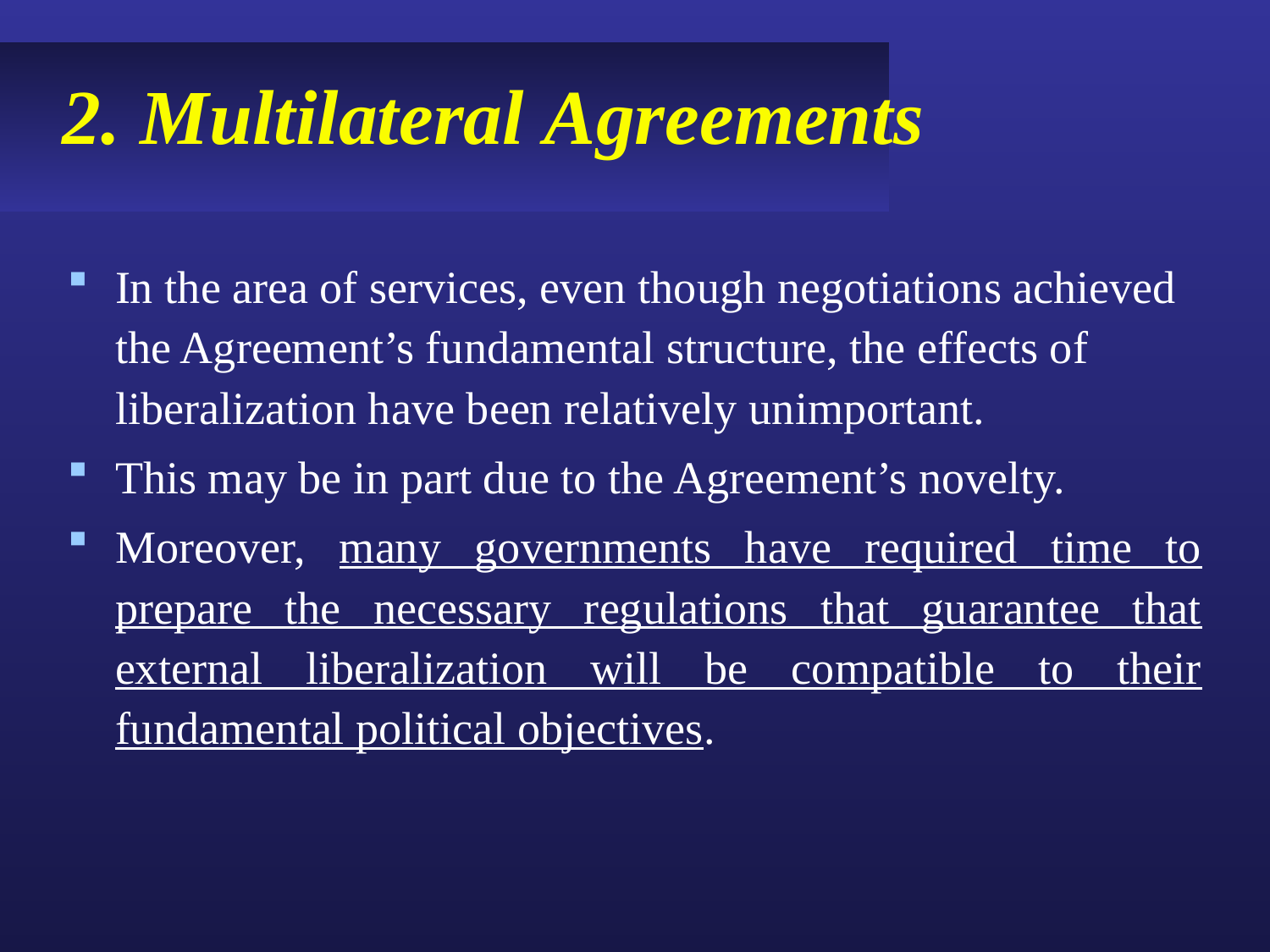

# 2. Multilateral Agreements

In the area of services, even though negotiations achieved the Agreement’s fundamental structure, the effects of liberalization have been relatively unimportant.
This may be in part due to the Agreement’s novelty.
Moreover, many governments have required time to prepare the necessary regulations that guarantee that external liberalization will be compatible to their fundamental political objectives.